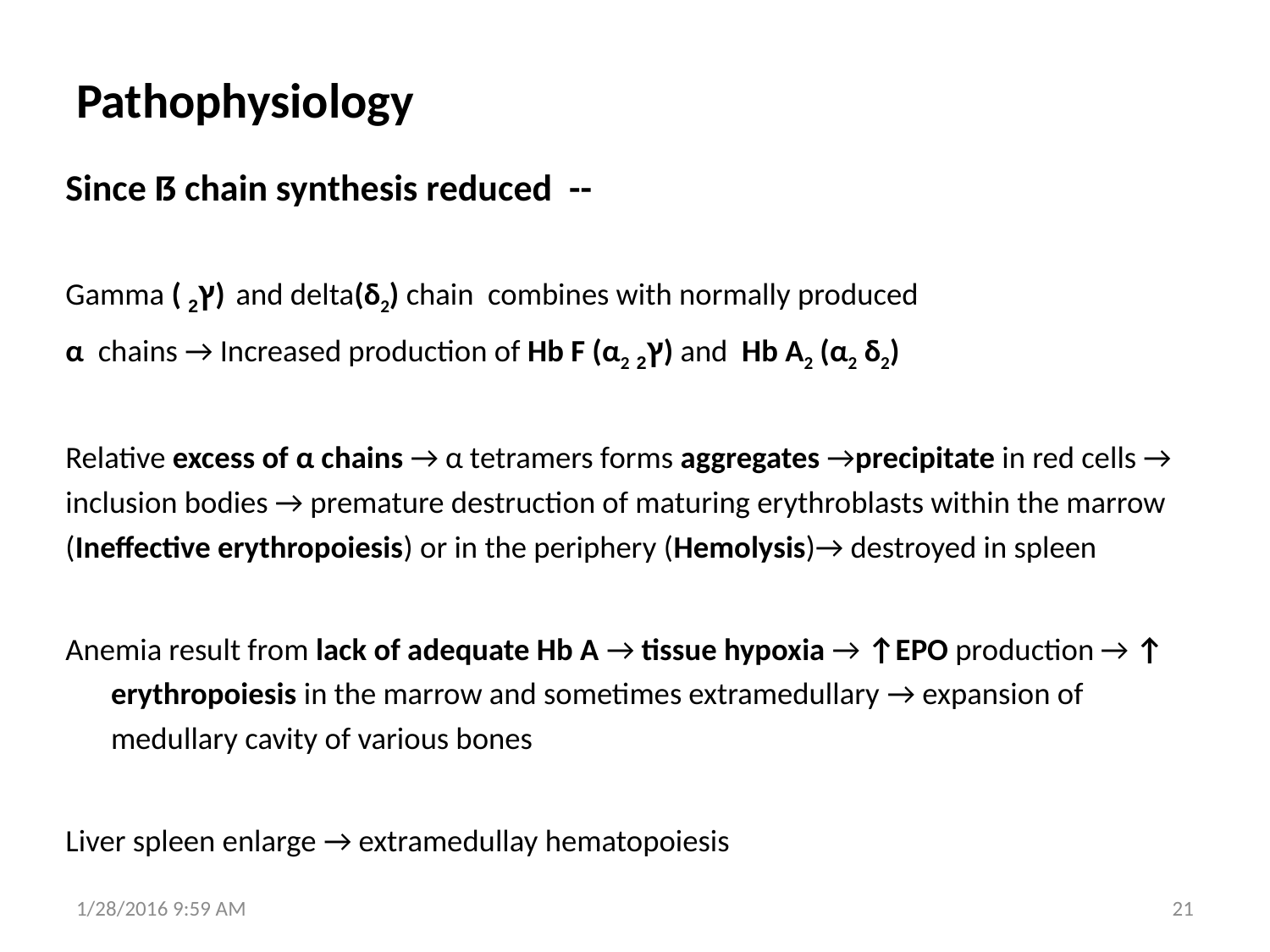

# Pathophysiology
Since ẞ chain synthesis reduced  --

Gamma ( ץ2)  and delta(δ2) chain  combines with normally produced
α  chains → Increased production of Hb F (α2 ץ2) and  Hb A2 (α2 δ2)

Relative excess of α chains → α tetramers forms aggregates →precipitate in red cells → inclusion bodies → premature destruction of maturing erythroblasts within the marrow (Ineffective erythropoiesis) or in the periphery (Hemolysis)→ destroyed in spleen

Anemia result from lack of adequate Hb A → tissue hypoxia → ↑EPO production → ↑ erythropoiesis in the marrow and sometimes extramedullary → expansion of medullary cavity of various bones

Liver spleen enlarge → extramedullay hematopoiesis

1/28/2016 9:59 AM
21